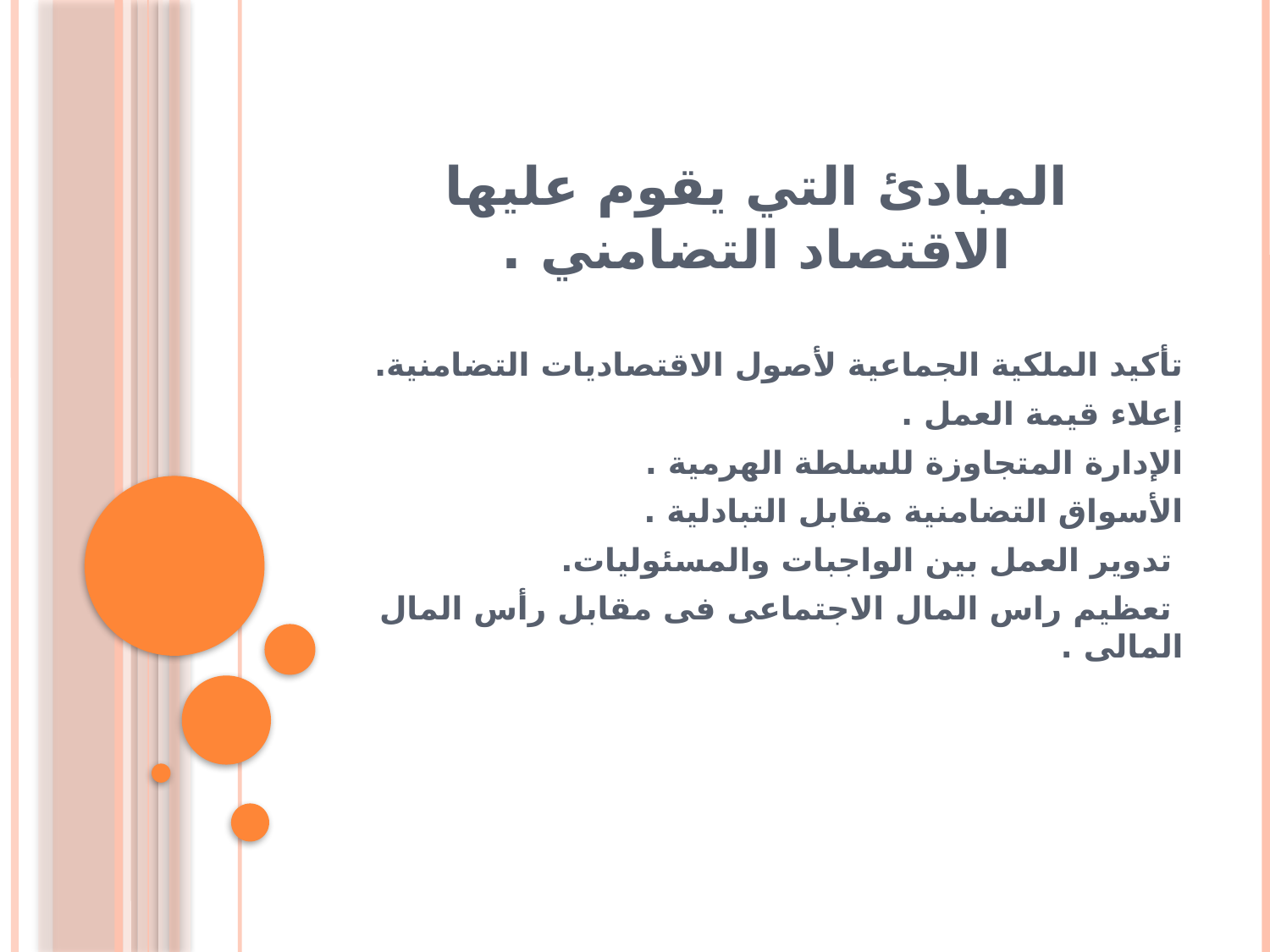

# المبادئ التي يقوم عليها الاقتصاد التضامني .
تأكيد الملكية الجماعية لأصول الاقتصاديات التضامنية.
إعلاء قيمة العمل .
الإدارة المتجاوزة للسلطة الهرمية .
الأسواق التضامنية مقابل التبادلية .
 تدوير العمل بين الواجبات والمسئوليات.
 تعظيم راس المال الاجتماعى فى مقابل رأس المال المالى .